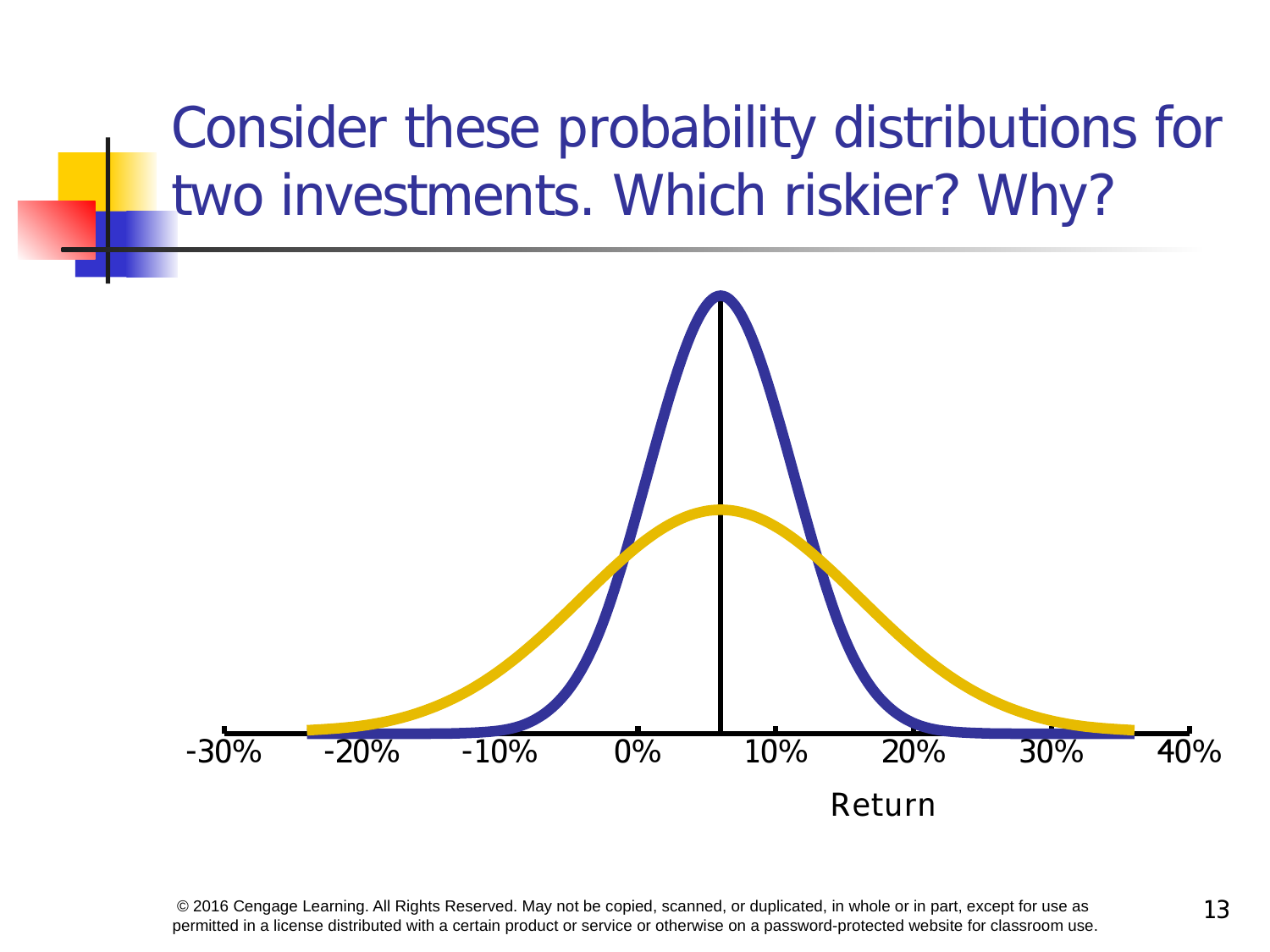

# Consider these probability distributions for two investments. Which riskier? Why?

### Chart

| Category | Y-Values | Column1 | Column2 |
|---|---|---|---|
13